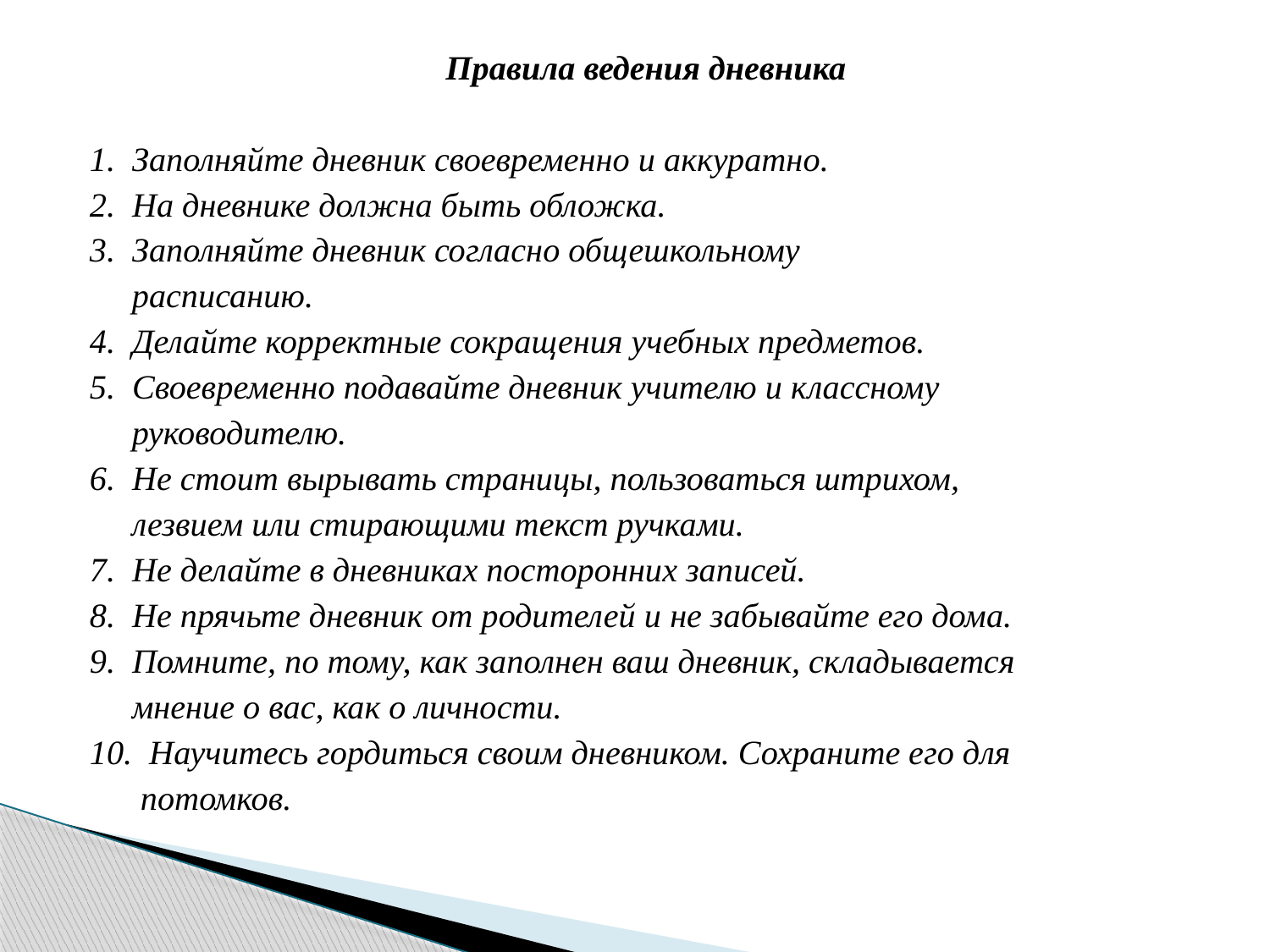

Правила ведения дневника

1.  Заполняйте дневник своевременно и аккуратно.
2.  На дневнике должна быть обложка.
3.  Заполняйте дневник согласно общешкольному
     расписанию.
4.  Делайте корректные сокращения учебных предметов.
5.  Своевременно подавайте дневник учителю и классному
     руководителю.
6.  Не стоит вырывать страницы, пользоваться штрихом,
     лезвием или стирающими текст ручками.
7.  Не делайте в дневниках посторонних записей.
8.  Не прячьте дневник от родителей и не забывайте его дома.
9.  Помните, по тому, как заполнен ваш дневник, складывается
     мнение о вас, как о личности.
10.  Научитесь гордиться своим дневником. Сохраните его для
      потомков.